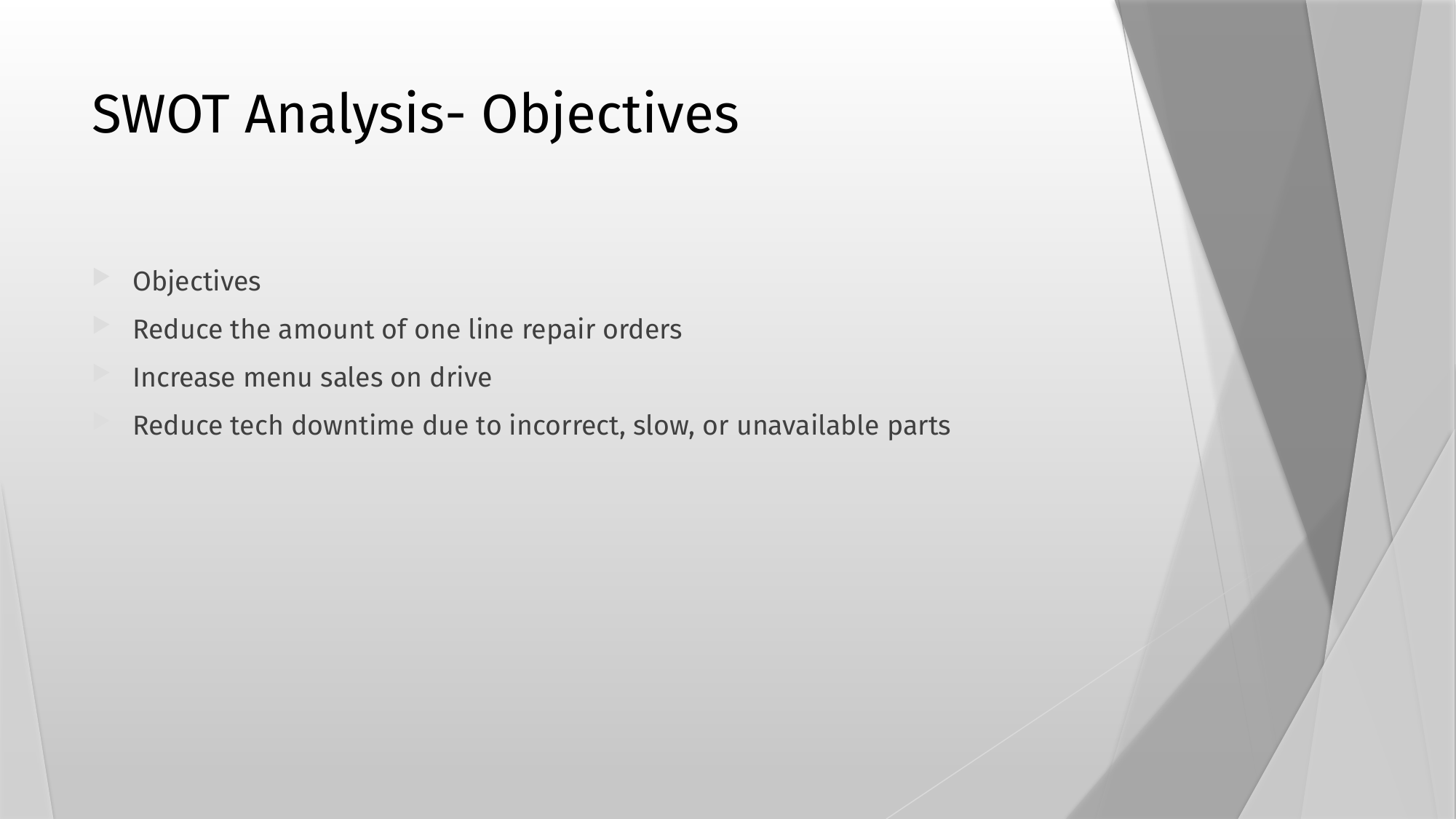

# SWOT Analysis- Objectives
Objectives
Reduce the amount of one line repair orders
Increase menu sales on drive
Reduce tech downtime due to incorrect, slow, or unavailable parts